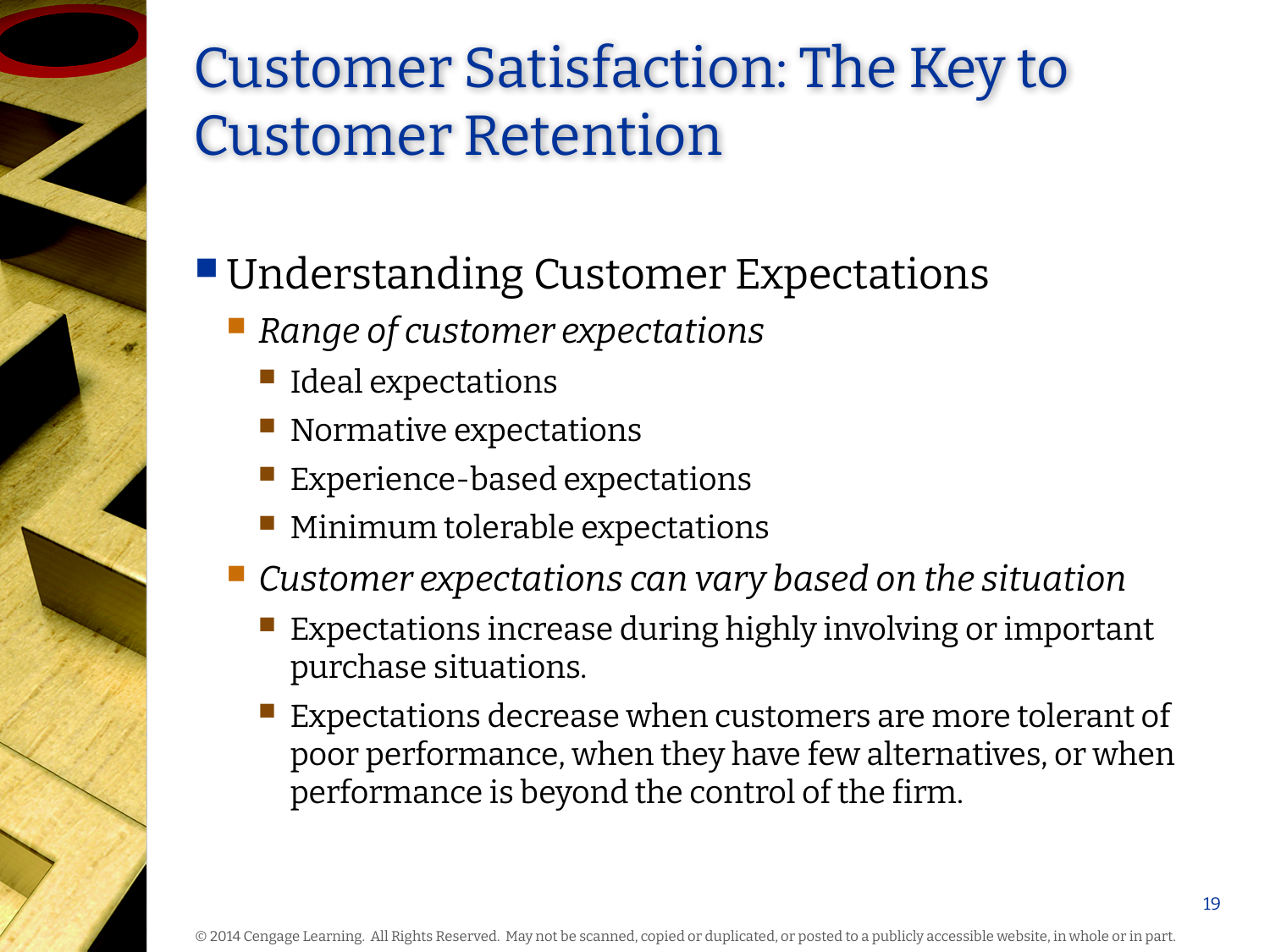

# Customer Satisfaction: The Key to Customer Retention

Understanding Customer Expectations
Range of customer expectations
Ideal expectations
Normative expectations
Experience-based expectations
Minimum tolerable expectations
Customer expectations can vary based on the situation
Expectations increase during highly involving or important purchase situations.
Expectations decrease when customers are more tolerant of poor performance, when they have few alternatives, or when performance is beyond the control of the firm.
19